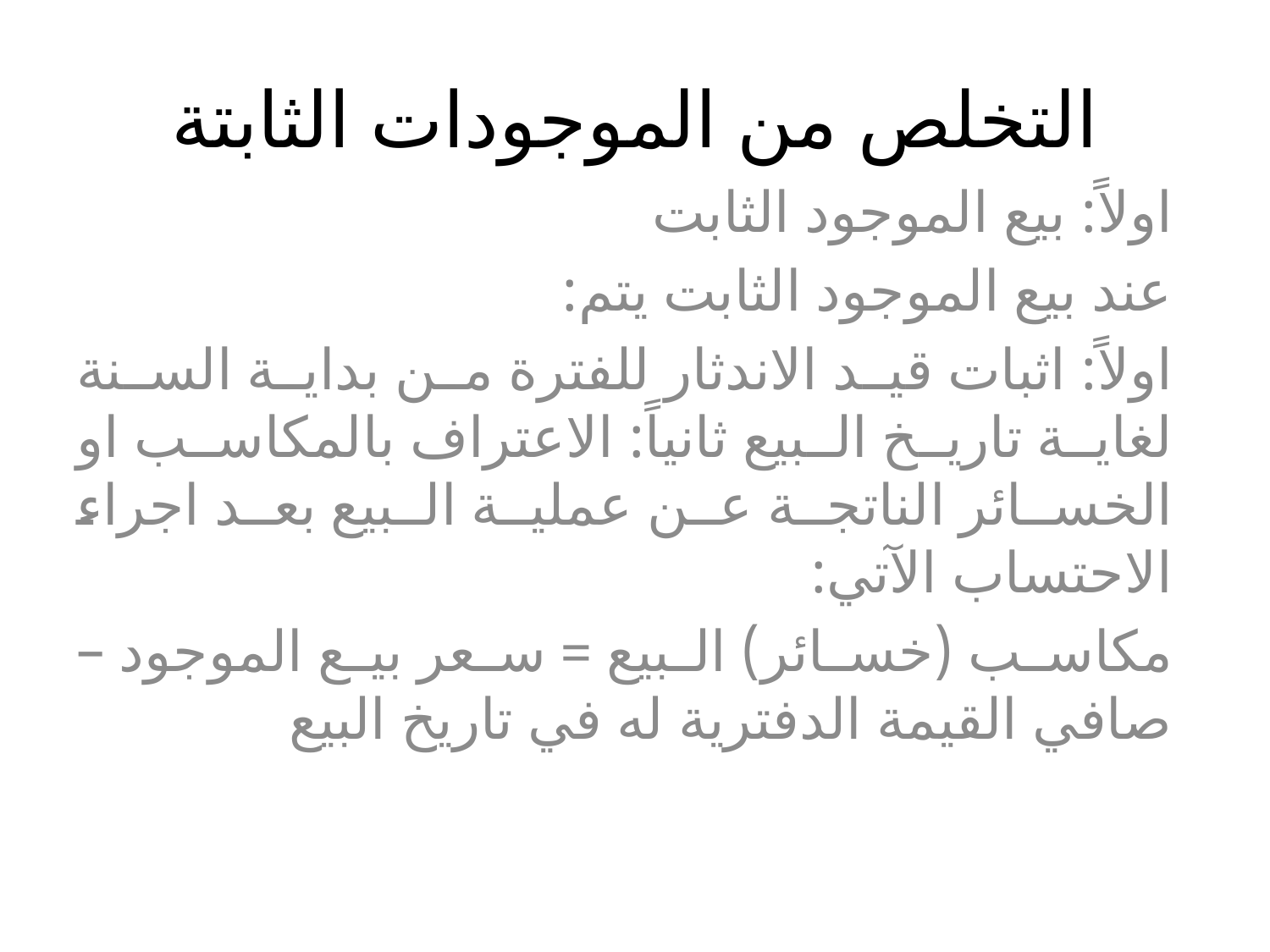

# التخلص من الموجودات الثابتة
اولاً: بيع الموجود الثابت
عند بيع الموجود الثابت يتم:
اولاً: اثبات قيد الاندثار للفترة من بداية السنة لغاية تاريخ البيع ثانياً: الاعتراف بالمكاسب او الخسائر الناتجة عن عملية البيع بعد اجراء الاحتساب الآتي:
مكاسب (خسائر) البيع = سعر بيع الموجود – صافي القيمة الدفترية له في تاريخ البيع